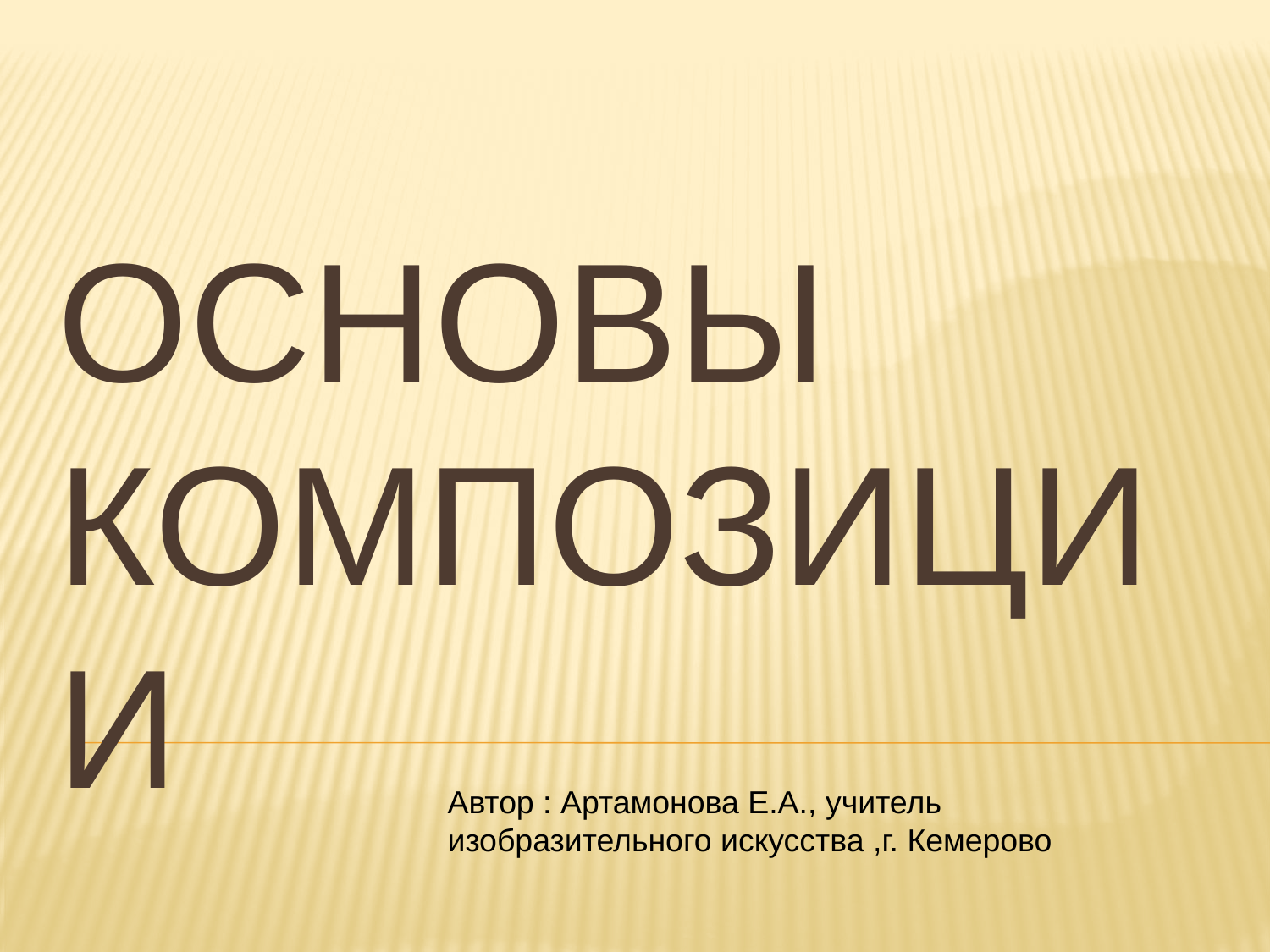

# ОСНОВЫ  КОМПОЗИЦИИ
Автор : Артамонова Е.А., учитель изобразительного искусства ,г. Кемерово